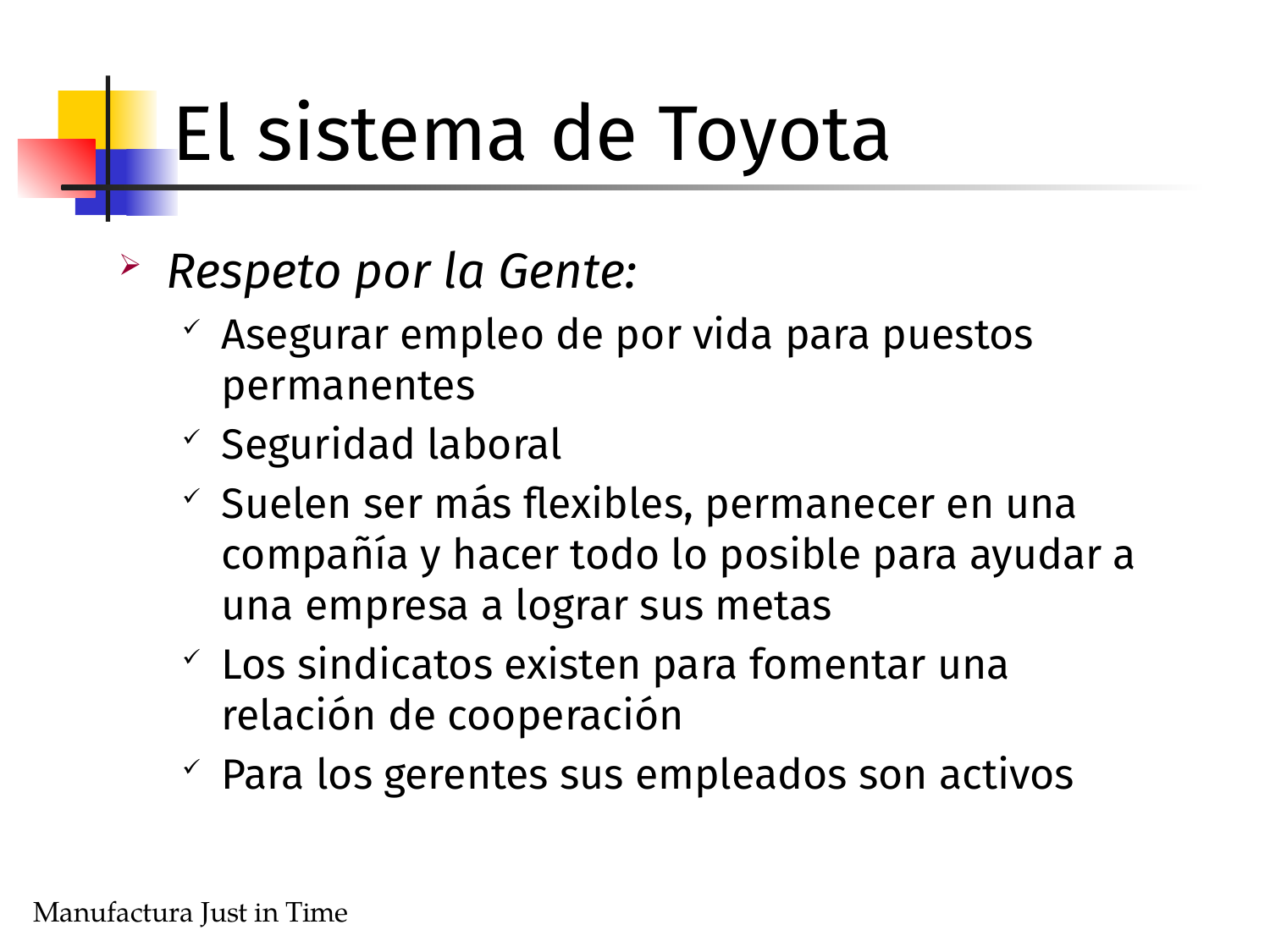

# El sistema de Toyota
Respeto por la Gente:
Asegurar empleo de por vida para puestos permanentes
Seguridad laboral
Suelen ser más flexibles, permanecer en una compañía y hacer todo lo posible para ayudar a una empresa a lograr sus metas
Los sindicatos existen para fomentar una relación de cooperación
Para los gerentes sus empleados son activos